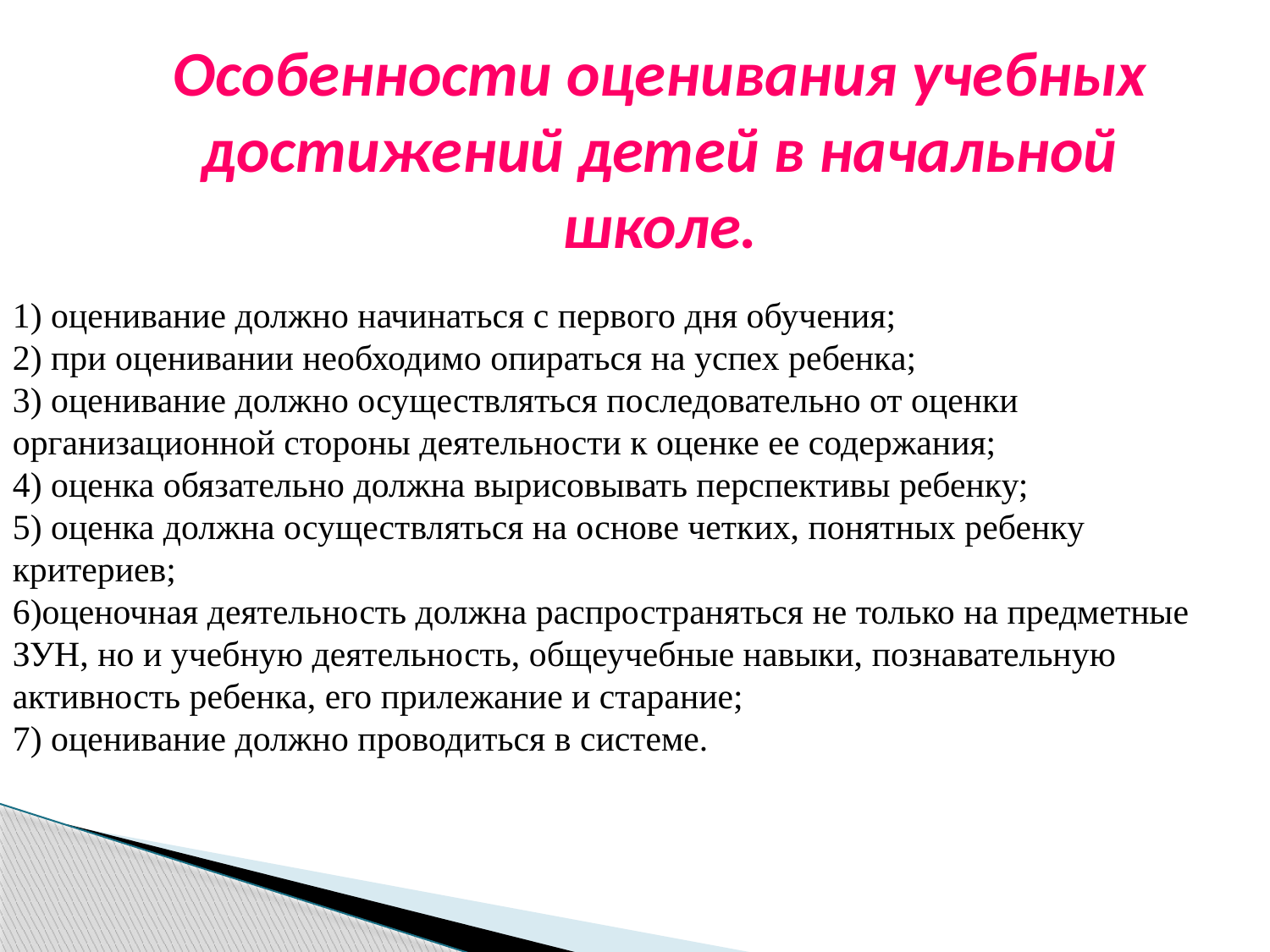

Особенности оценивания учебных достижений детей в начальной школе.
1) оценивание должно начинаться с первого дня обучения;
2) при оценивании необходимо опираться на успех ребенка;
3) оценивание должно осуществляться последовательно от оценки организационной стороны деятельности к оценке ее содержания;
4) оценка обязательно должна вырисовывать перспективы ребенку;
5) оценка должна осуществляться на основе четких, понятных ребенку критериев; 
6)оценочная деятельность должна распространяться не только на предметные ЗУН, но и учебную деятельность, общеучебные навыки, познавательную активность ребенка, его прилежание и старание;
7) оценивание должно проводиться в системе.